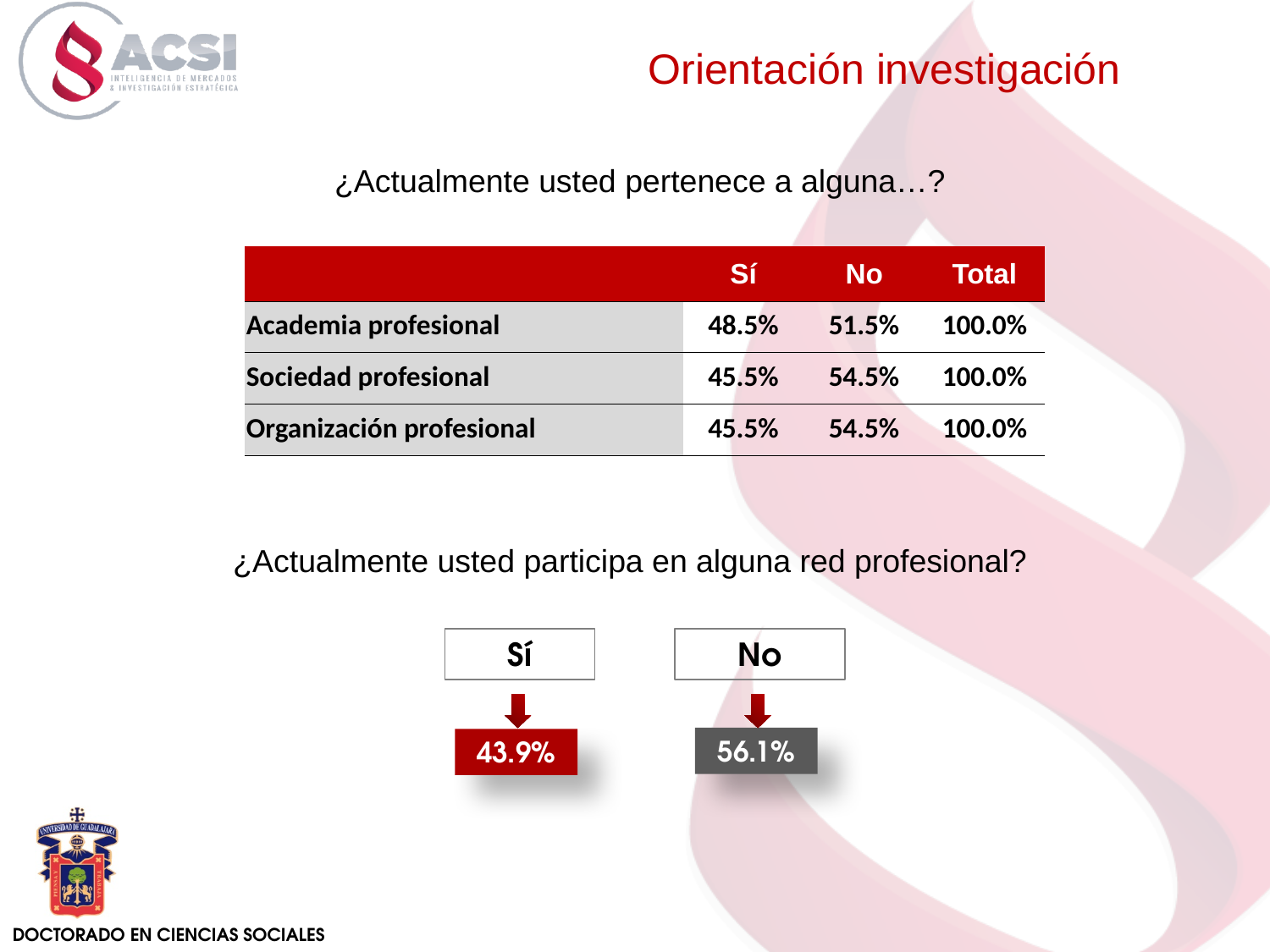

Orientación investigación
¿Actualmente usted pertenece a alguna…?
|  | Sí | No | Total |
| --- | --- | --- | --- |
| Academia profesional | 48.5% | 51.5% | 100.0% |
| Sociedad profesional | 45.5% | 54.5% | 100.0% |
| Organización profesional | 45.5% | 54.5% | 100.0% |
¿Actualmente usted participa en alguna red profesional?
Sí
No

56.1%
43.9%